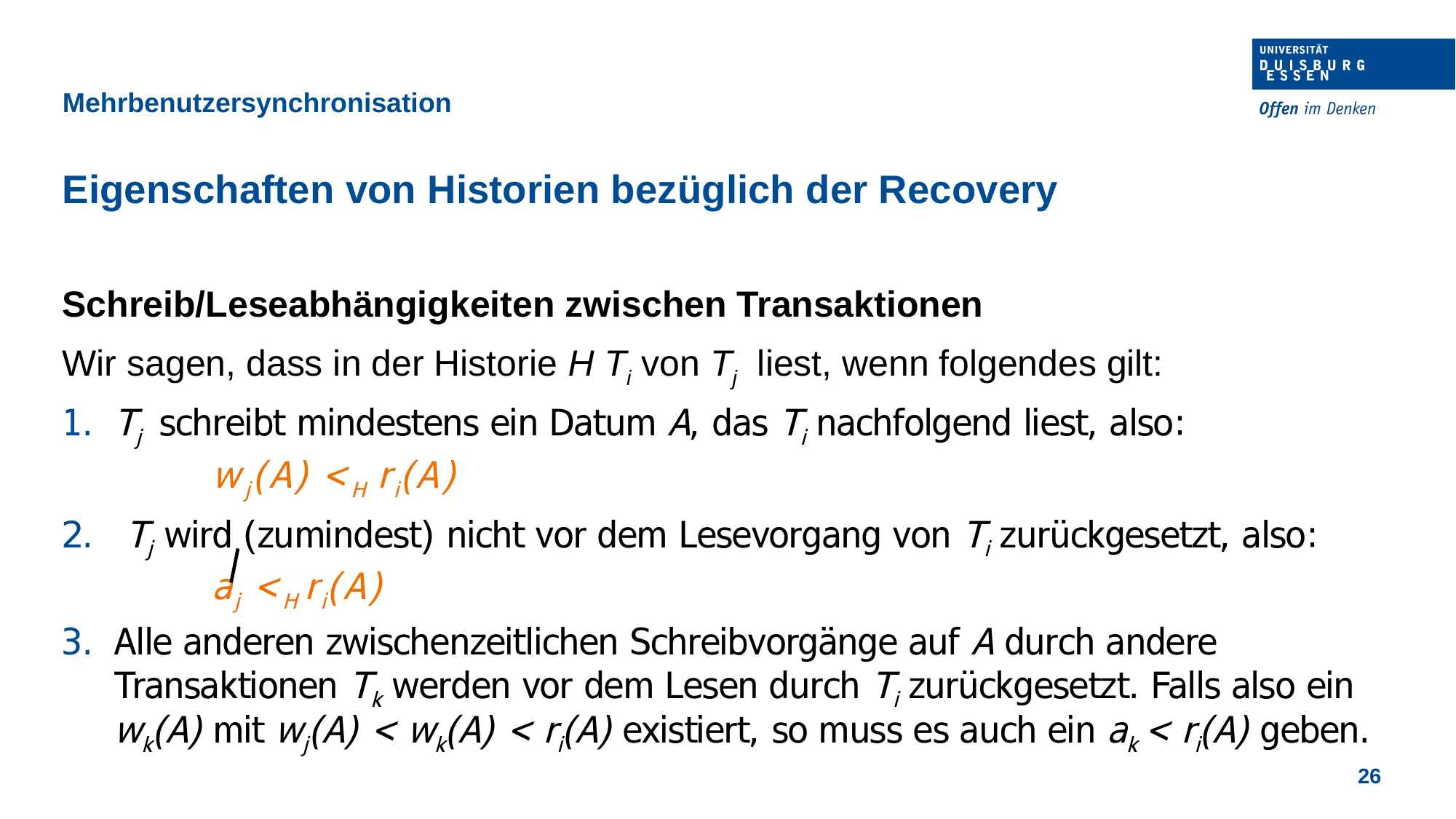

Mehrbenutzersynchronisation
Eigenschaften von Historien bezüglich der Recovery
Schreib/Leseabhängigkeiten zwischen Transaktionen
Wir sagen, dass in der Historie H Ti von Tj  liest, wenn folgendes gilt:
 Tj  schreibt mindestens ein Datum A, das Ti nachfolgend liest, also:
	wj(A) <H ri(A)
  Tj wird (zumindest) nicht vor dem Lesevorgang von Ti zurückgesetzt, also:
	aj <H ri(A)
 Alle anderen zwischenzeitlichen Schreibvorgänge auf A durch andere
 Transaktionen Tk werden vor dem Lesen durch Ti zurückgesetzt. Falls also ein
 wk(A) mit wj(A) < wk(A) < ri(A) existiert, so muss es auch ein ak < ri(A) geben.

26